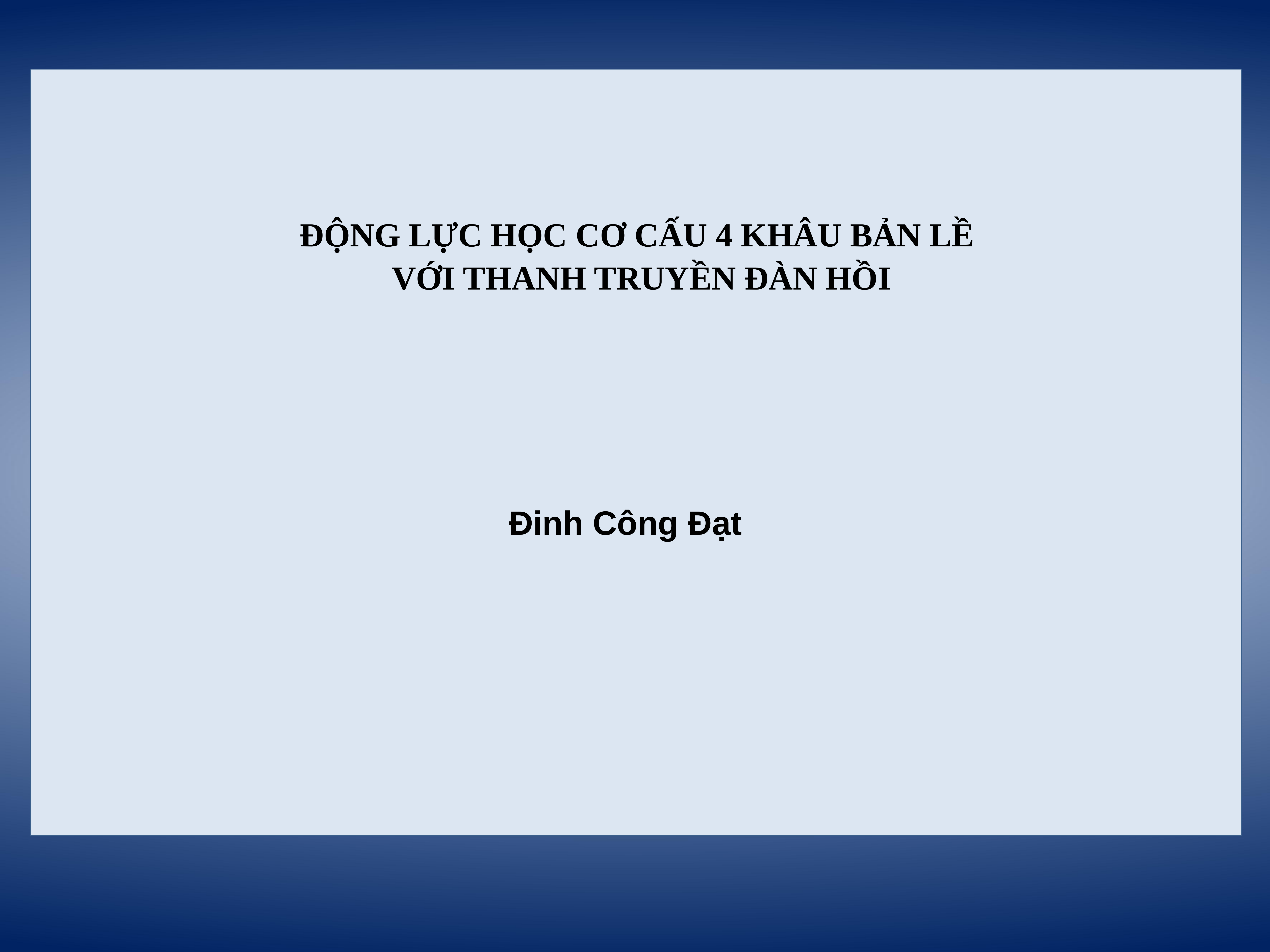

ĐỘNG LỰC HỌC CƠ CẤU 4 KHÂU BẢN LỀ
VỚI THANH TRUYỀN ĐÀN HỒI
Đinh Công Đạt